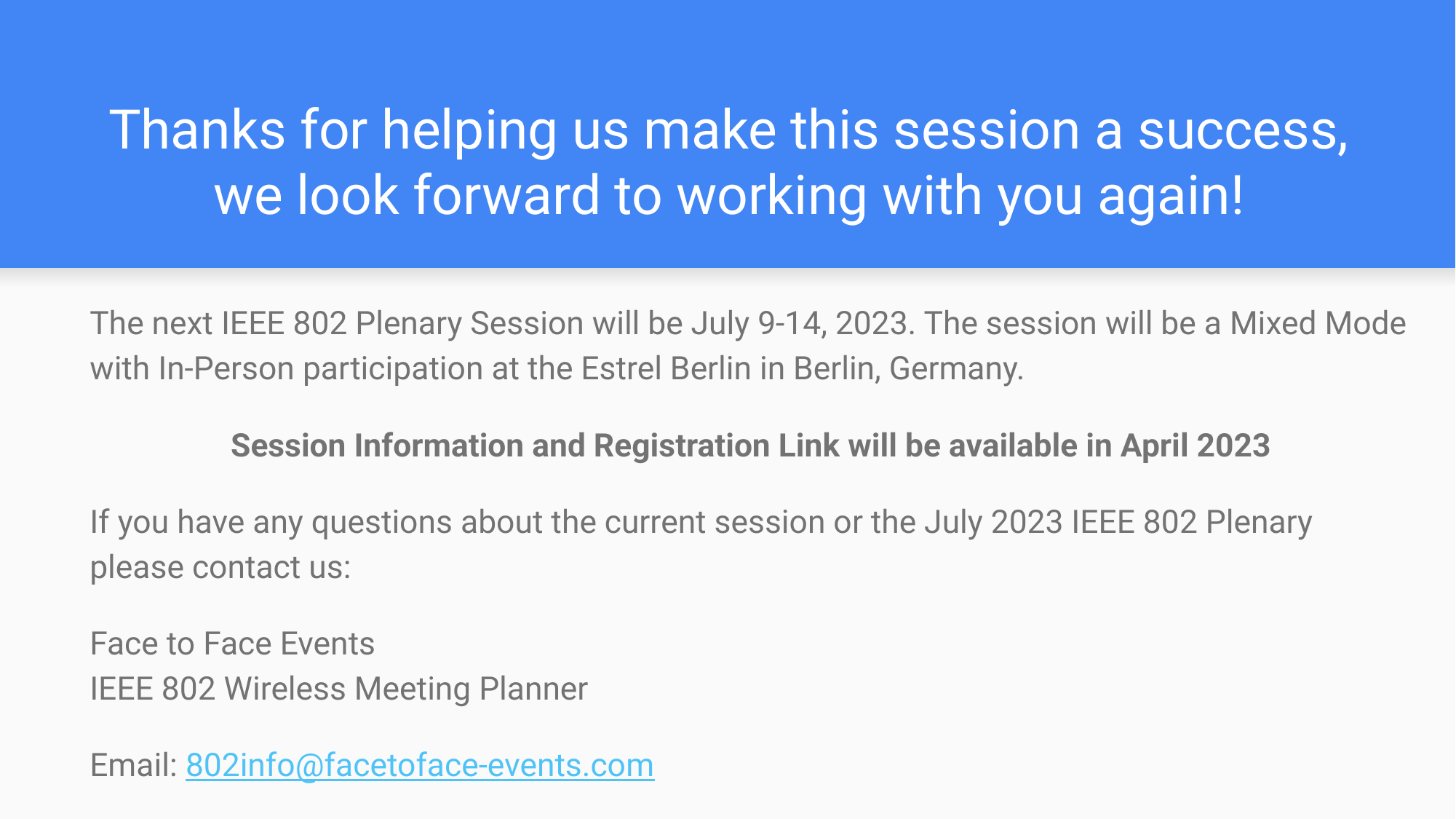

# Thanks for helping us make this session a success, we look forward to working with you again!
The next IEEE 802 Plenary Session will be July 9-14, 2023. The session will be a Mixed Mode with In-Person participation at the Estrel Berlin in Berlin, Germany.
Session Information and Registration Link will be available in April 2023
If you have any questions about the current session or the July 2023 IEEE 802 Plenary please contact us:
Face to Face Events
IEEE 802 Wireless Meeting Planner
Email: 802info@facetoface-events.com